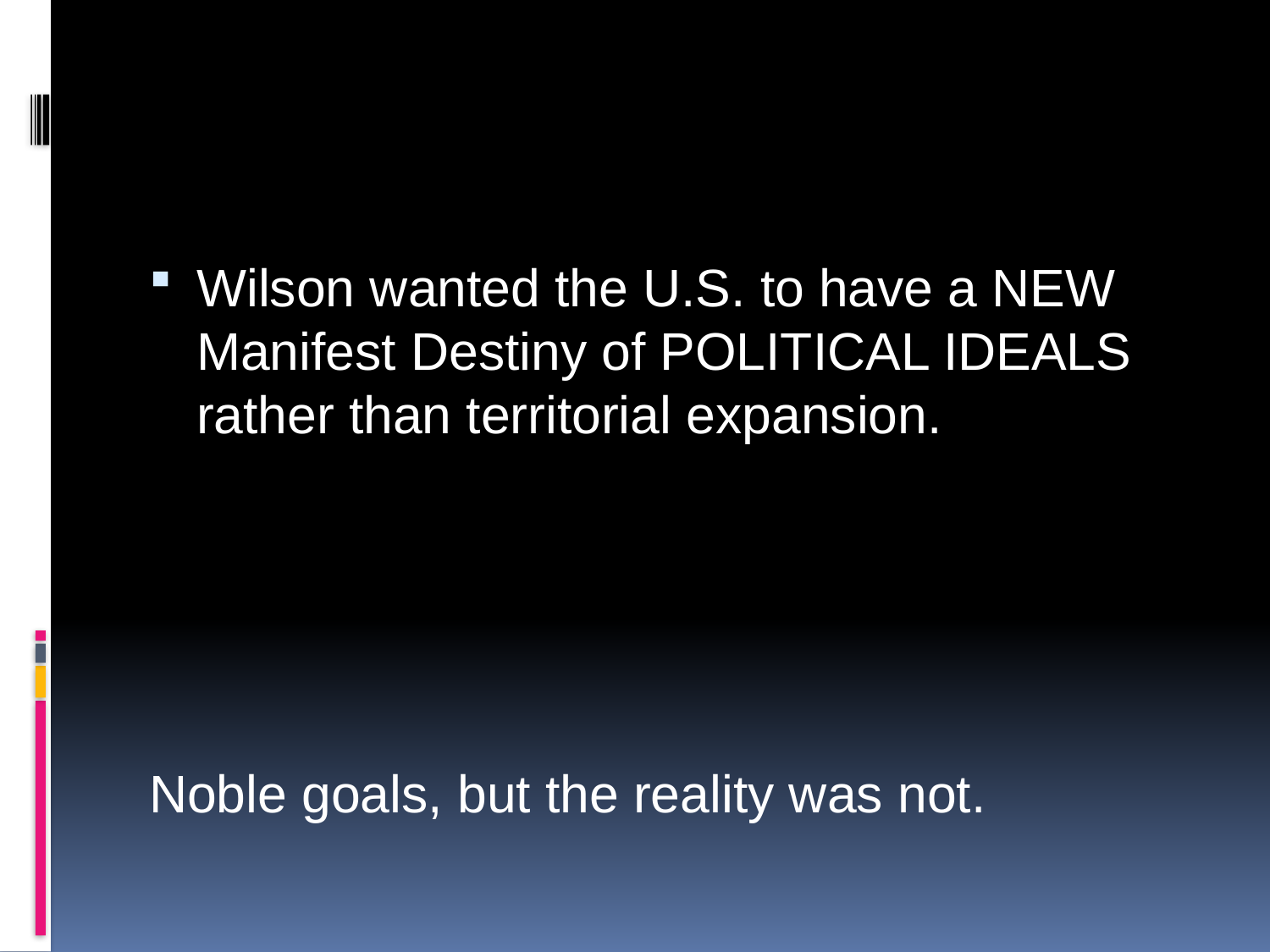

#
Wilson wanted the U.S. to have a NEW Manifest Destiny of POLITICAL IDEALS rather than territorial expansion.

Noble goals, but the reality was not.